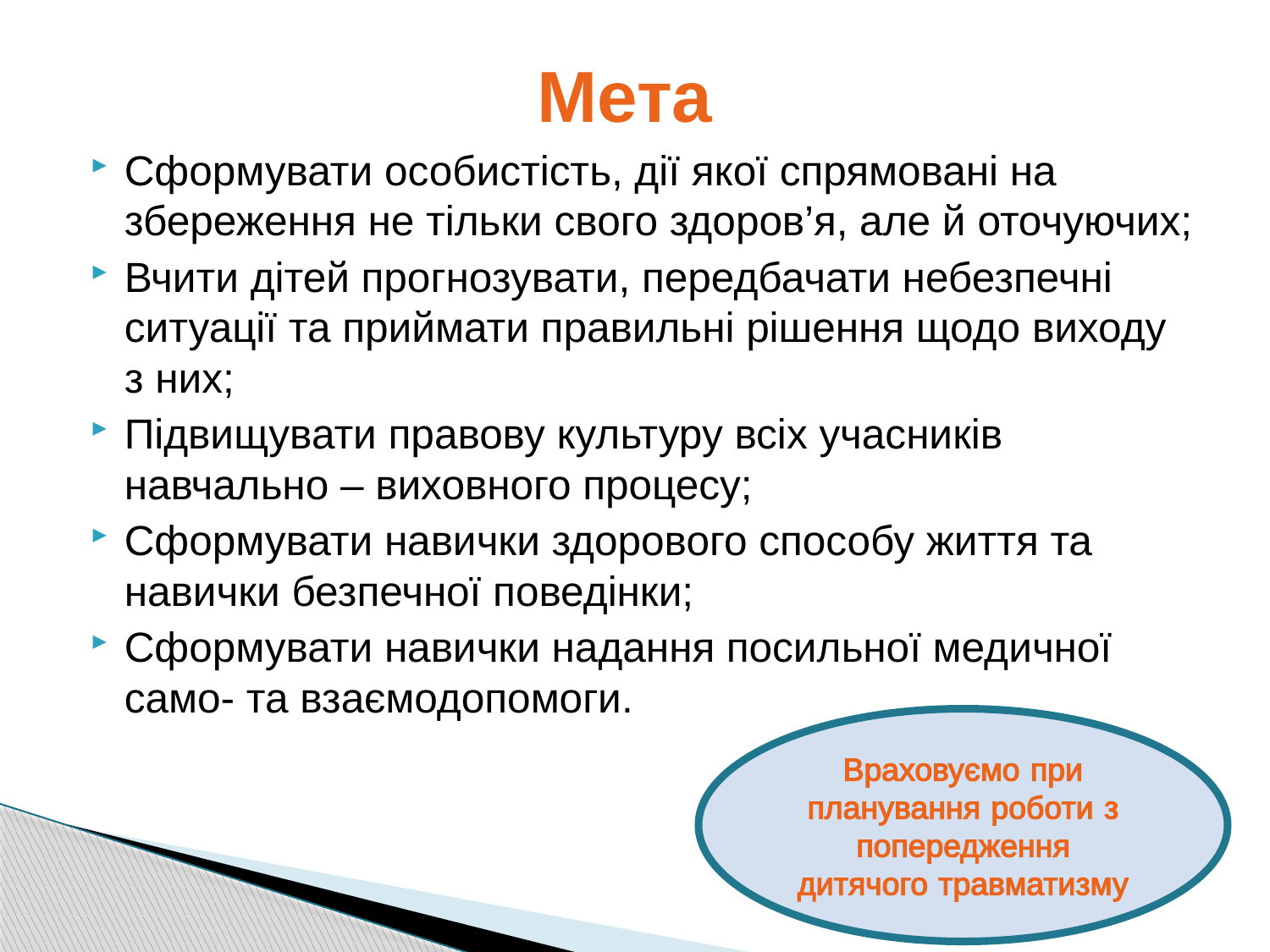

# Мета
Сформувати особистість, дії якої спрямовані на збереження не тільки свого здоров’я, але й оточуючих;
Вчити дітей прогнозувати, передбачати небезпечні ситуації та приймати правильні рішення щодо виходу з них;
Підвищувати правову культуру всіх учасників навчально – виховного процесу;
Сформувати навички здорового способу життя та навички безпечної поведінки;
Сформувати навички надання посильної медичної само- та взаємодопомоги.

Враховуємо при планування роботи з попередження дитячого травматизму